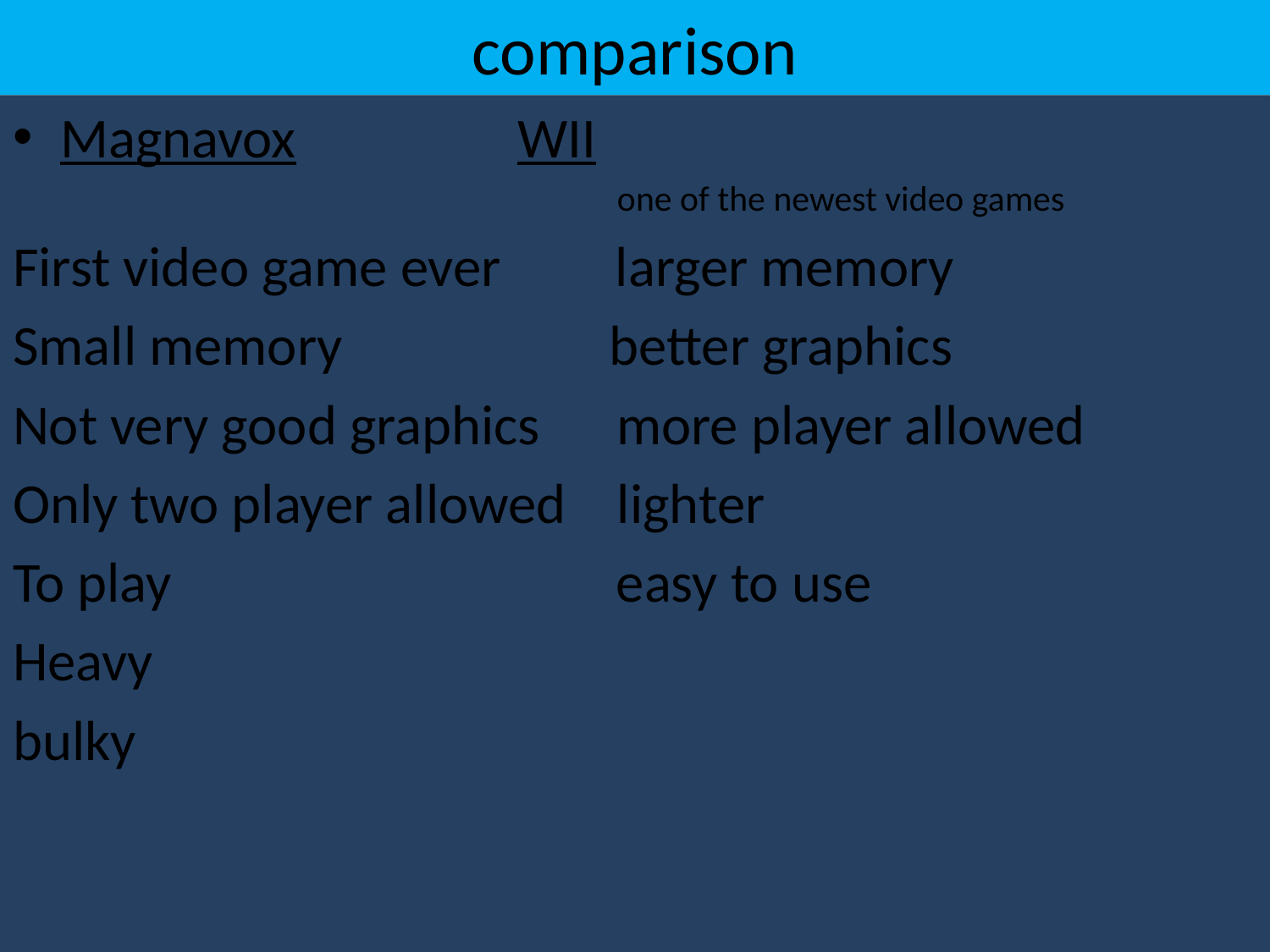

# comparison
Magnavox		      WII
            one of the newest video games
First video game ever         larger memory
Small memory                     better graphics
Not very good graphics      more player allowed
Only two player allowed    lighter
To play                                   easy to use
Heavy
bulky